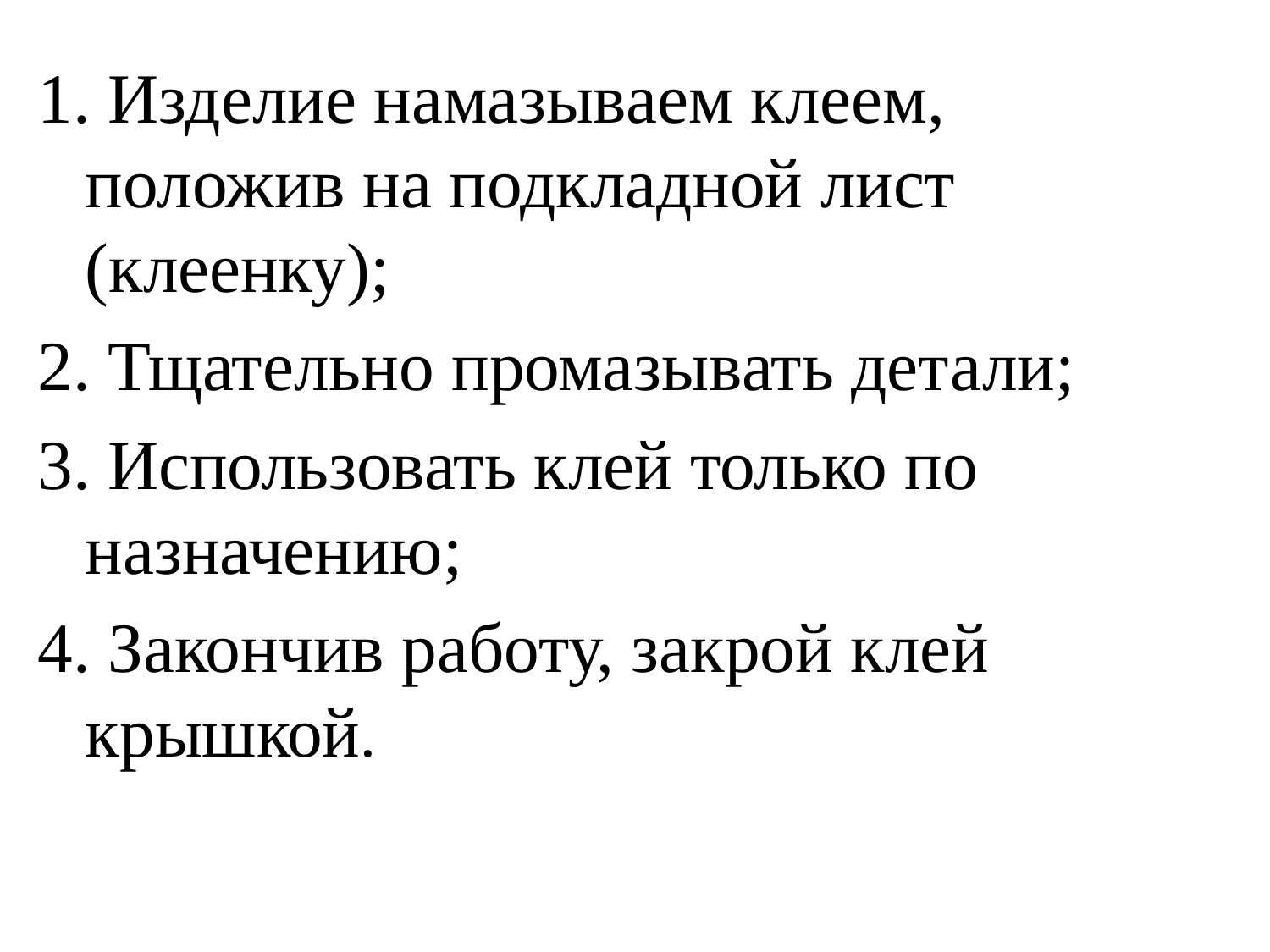

#
1. Изделие намазываем клеем, положив на подкладной лист (клеенку);
2. Тщательно промазывать детали;
3. Использовать клей только по назначению;
4. Закончив работу, закрой клей крышкой.